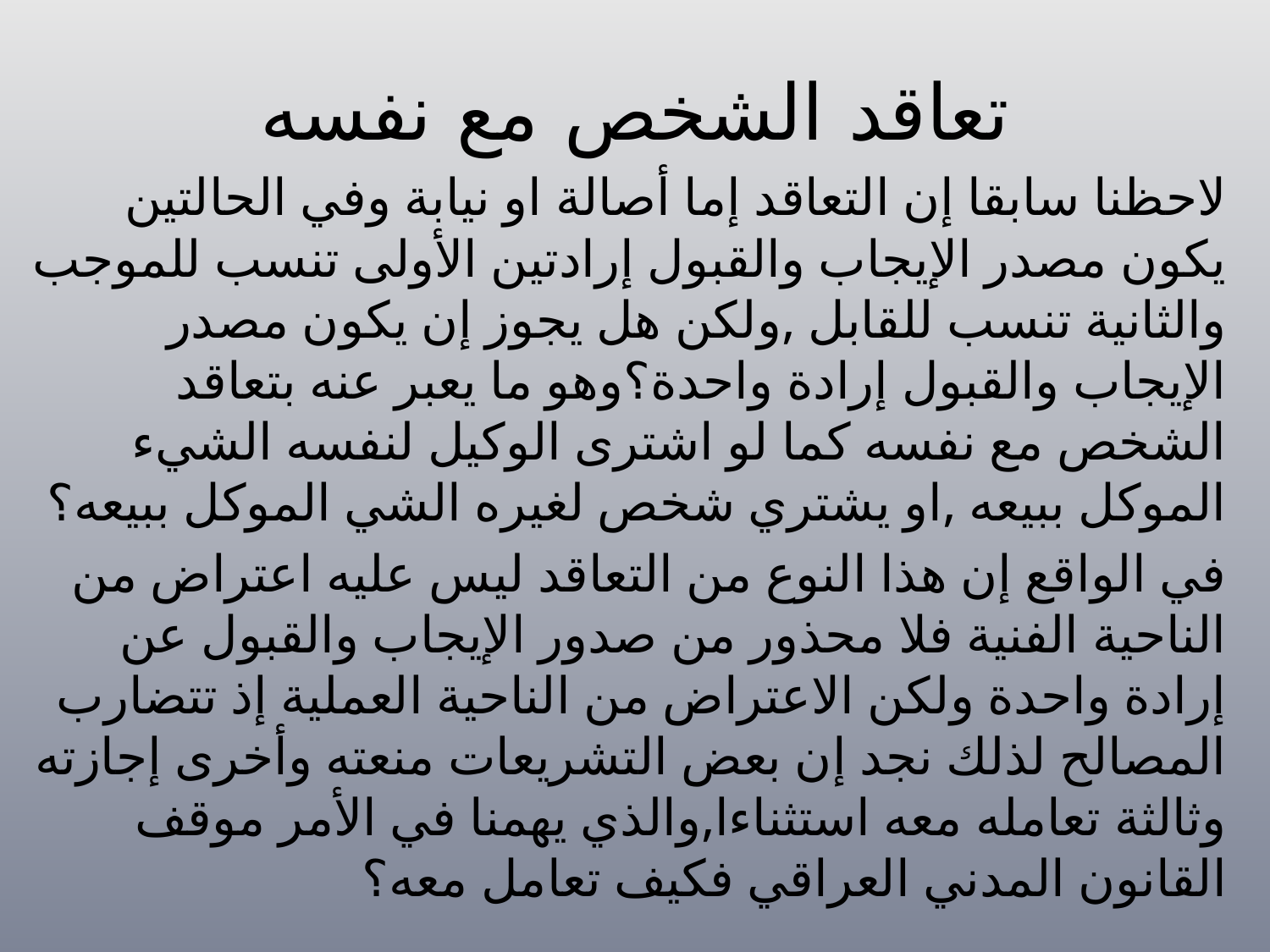

# تعاقد الشخص مع نفسه
لاحظنا سابقا إن التعاقد إما أصالة او نيابة وفي الحالتين يكون مصدر الإيجاب والقبول إرادتين الأولى تنسب للموجب والثانية تنسب للقابل ,ولكن هل يجوز إن يكون مصدر الإيجاب والقبول إرادة واحدة؟وهو ما يعبر عنه بتعاقد الشخص مع نفسه كما لو اشترى الوكيل لنفسه الشيء الموكل ببيعه ,او يشتري شخص لغيره الشي الموكل ببيعه؟
في الواقع إن هذا النوع من التعاقد ليس عليه اعتراض من الناحية الفنية فلا محذور من صدور الإيجاب والقبول عن إرادة واحدة ولكن الاعتراض من الناحية العملية إذ تتضارب المصالح لذلك نجد إن بعض التشريعات منعته وأخرى إجازته وثالثة تعامله معه استثناءا,والذي يهمنا في الأمر موقف القانون المدني العراقي فكيف تعامل معه؟